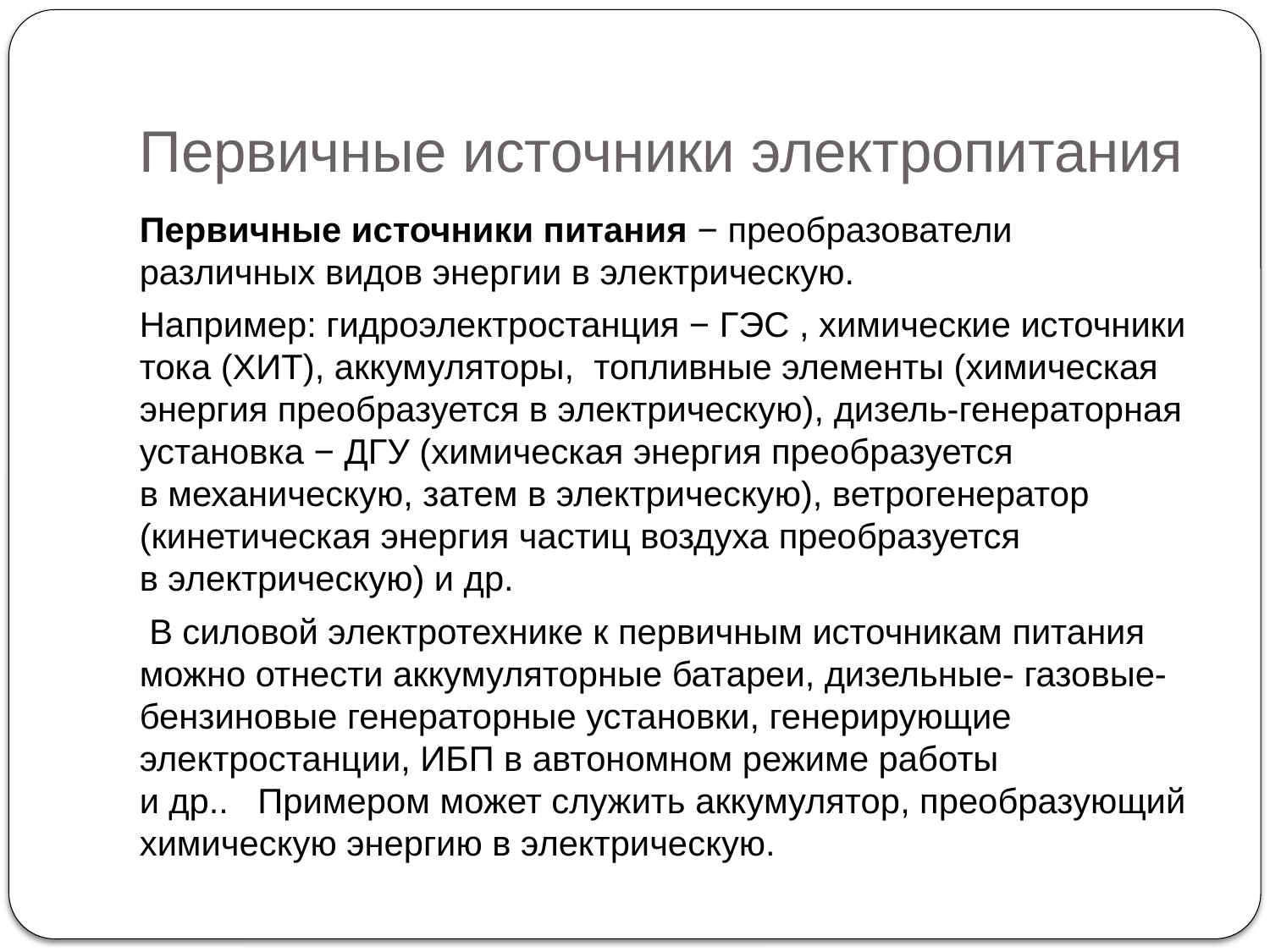

# Первичные источники электропитания
Первичные источники питания − преобразователи различных видов энергии в электрическую.
Например: гидроэлектростанция − ГЭС , химические источники тока (ХИТ), аккумуляторы,  топливные элементы (химическая энергия преобразуется в электрическую), дизель-генераторная установка − ДГУ (химическая энергия преобразуется в механическую, затем в электрическую), ветрогенератор (кинетическая энергия частиц воздуха преобразуется в электрическую) и др.
 В силовой электротехнике к первичным источникам питания можно отнести аккумуляторные батареи, дизельные- газовые- бензиновые генераторные установки, генерирующие электростанции, ИБП в автономном режиме работы и др..   Примером может служить аккумулятор, преобразующий химическую энергию в электрическую.